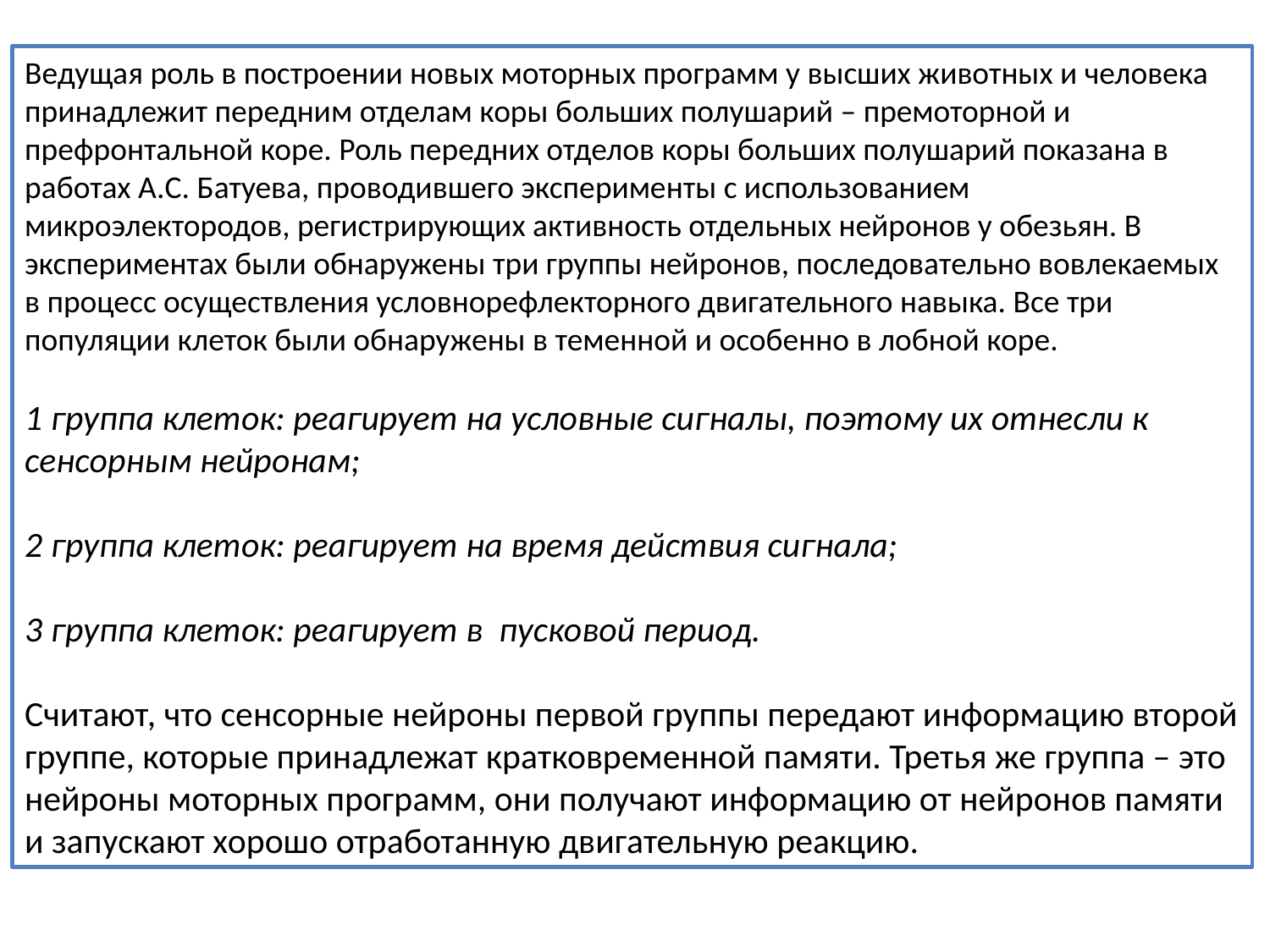

Ведущая роль в построении новых моторных программ у высших животных и человека принадлежит передним отделам коры больших полушарий – премоторной и префронтальной коре. Роль передних отделов коры больших полушарий показана в работах А.С. Батуева, проводившего эксперименты с использованием микроэлектородов, регистрирующих активность отдельных нейронов у обезьян. В экспериментах были обнаружены три группы нейронов, последовательно вовлекаемых в процесс осуществления условнорефлекторного двигательного навыка. Все три популяции клеток были обнаружены в теменной и особенно в лобной коре.

1 группа клеток: реагирует на условные сигналы, поэтому их отнесли к сенсорным нейронам;

2 группа клеток: реагирует на время действия сигнала;

3 группа клеток: реагирует в  пусковой период.

Считают, что сенсорные нейроны первой группы передают информацию второй группе, которые принадлежат кратковременной памяти. Третья же группа – это нейроны моторных программ, они получают информацию от нейронов памяти и запускают хорошо отработанную двигательную реакцию.